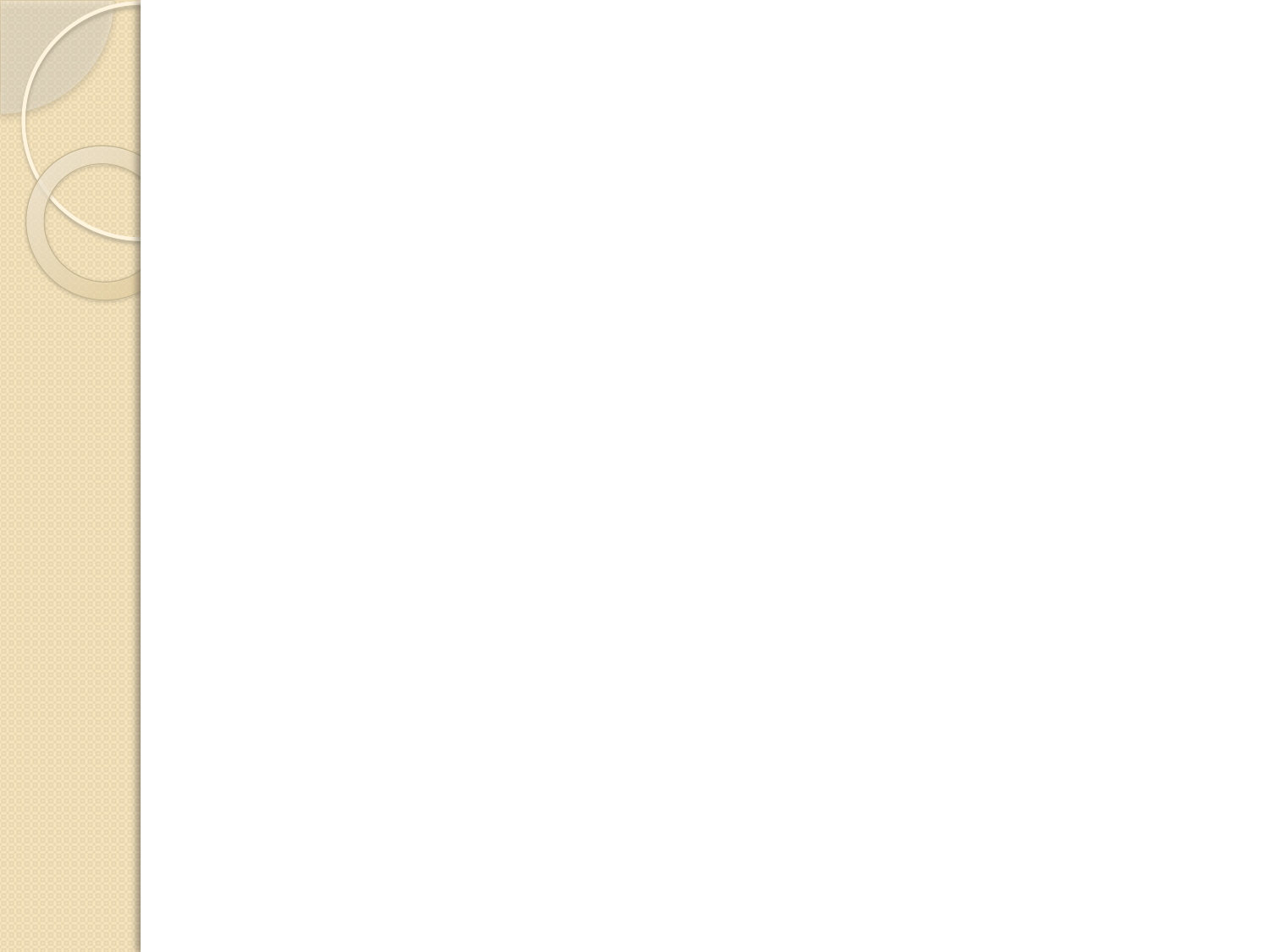

# PRE-formule Position P Je pense/ Je ne pense pas …,j’imagine, je crois fermement.., Je considere, Mon point de vue est R-reason …applaudissements.., as comme,account à cause de.., E-explication / exemple: Par exemple.., par exemple… S-resume Donc..,c’est pourquoi..,Ainsi..,Tu  resumes tout